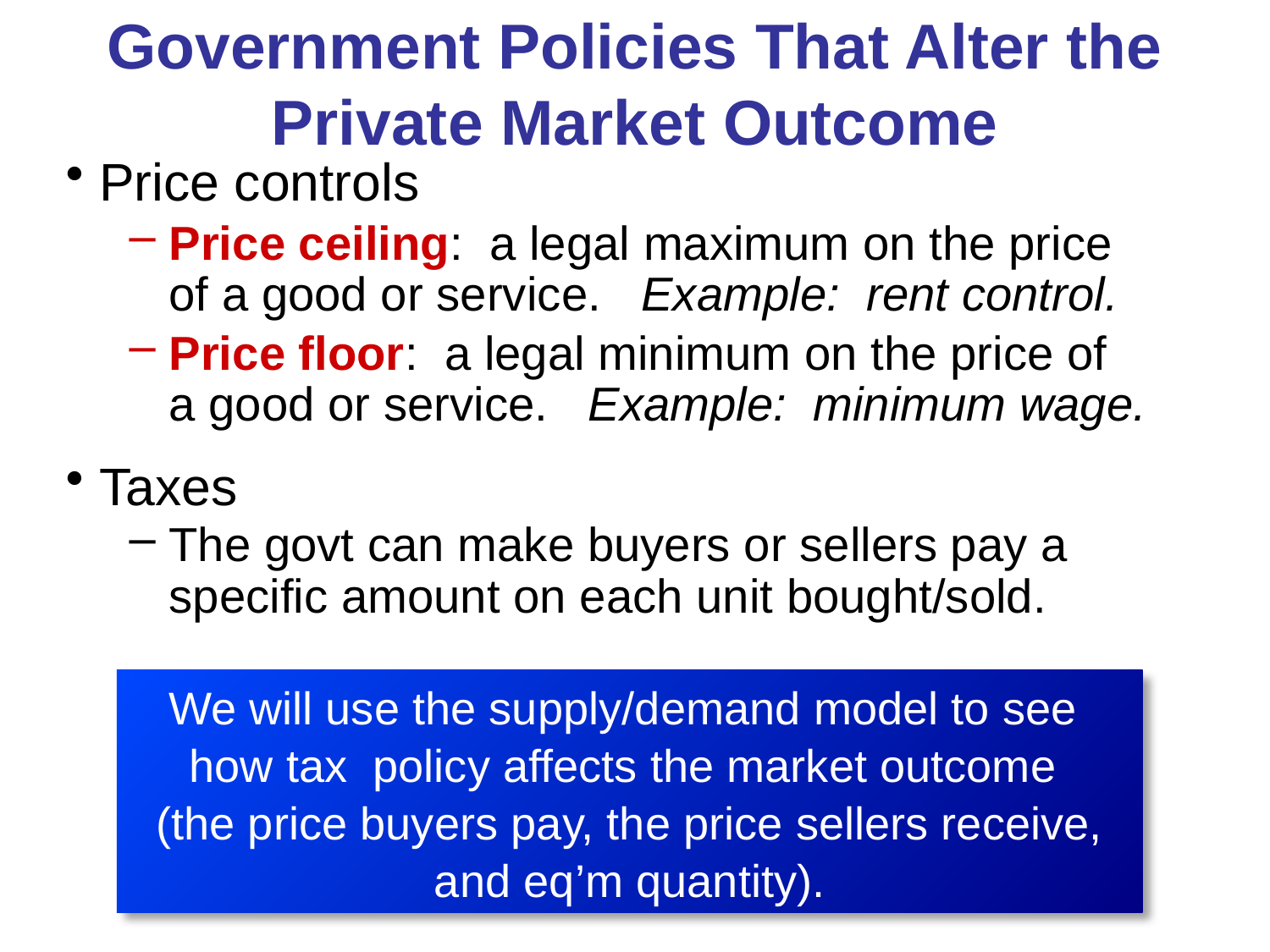

# Government Policies That Alter the Private Market Outcome
 Price controls
Price ceiling:  a legal maximum on the price
of a good or service.   Example:  rent control.
Price floor:  a legal minimum on the price of
a good or service.   Example:  minimum wage.
 Taxes
The govt can make buyers or sellers pay a specific amount on each unit bought/sold.
We will use the supply/demand model to see
how tax  policy affects the market outcome
(the price buyers pay, the price sellers receive, and eq’m quantity).